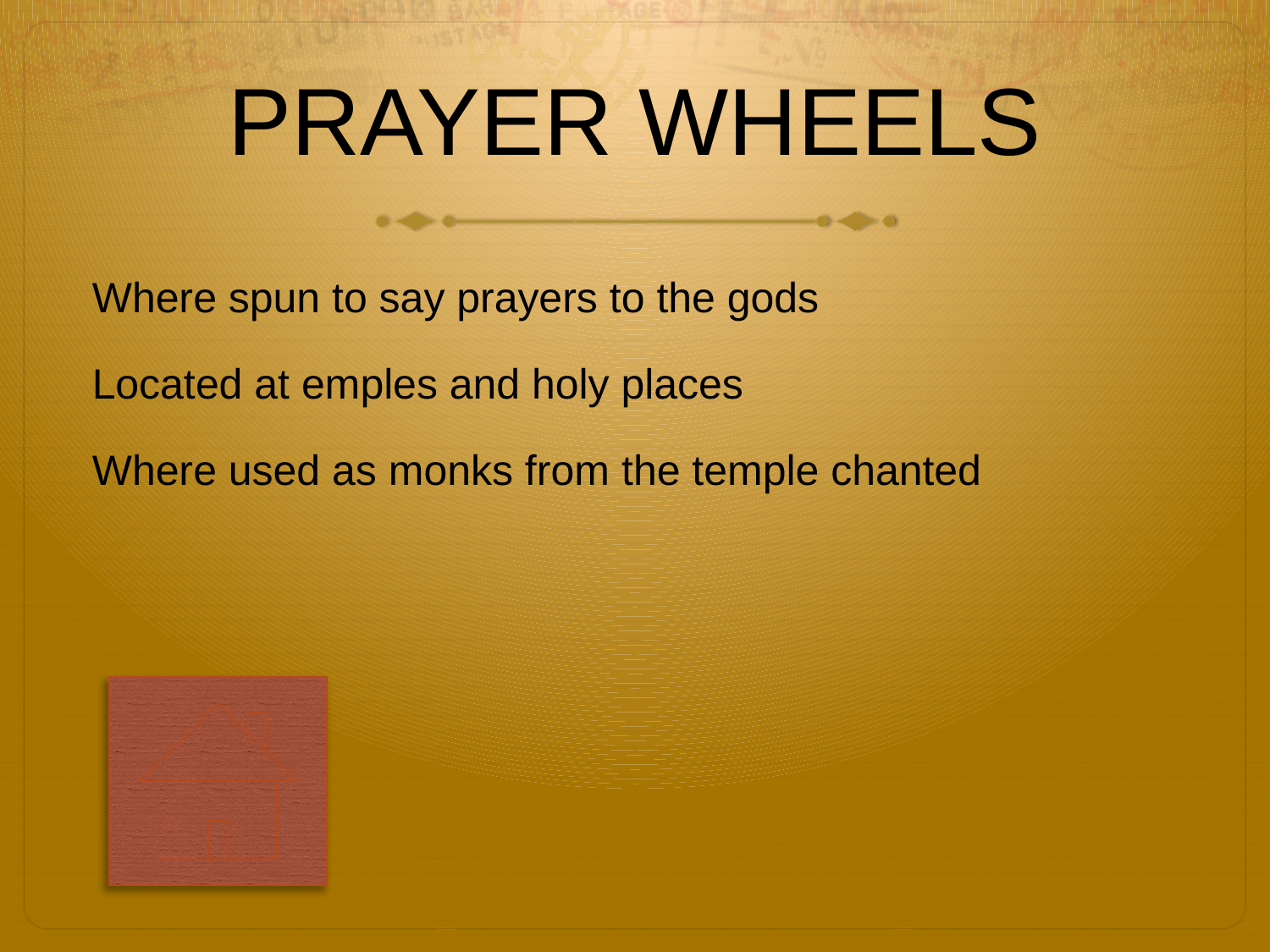

# PRAYER WHEELS
Where spun to say prayers to the gods
Located at emples and holy places
Where used as monks from the temple chanted